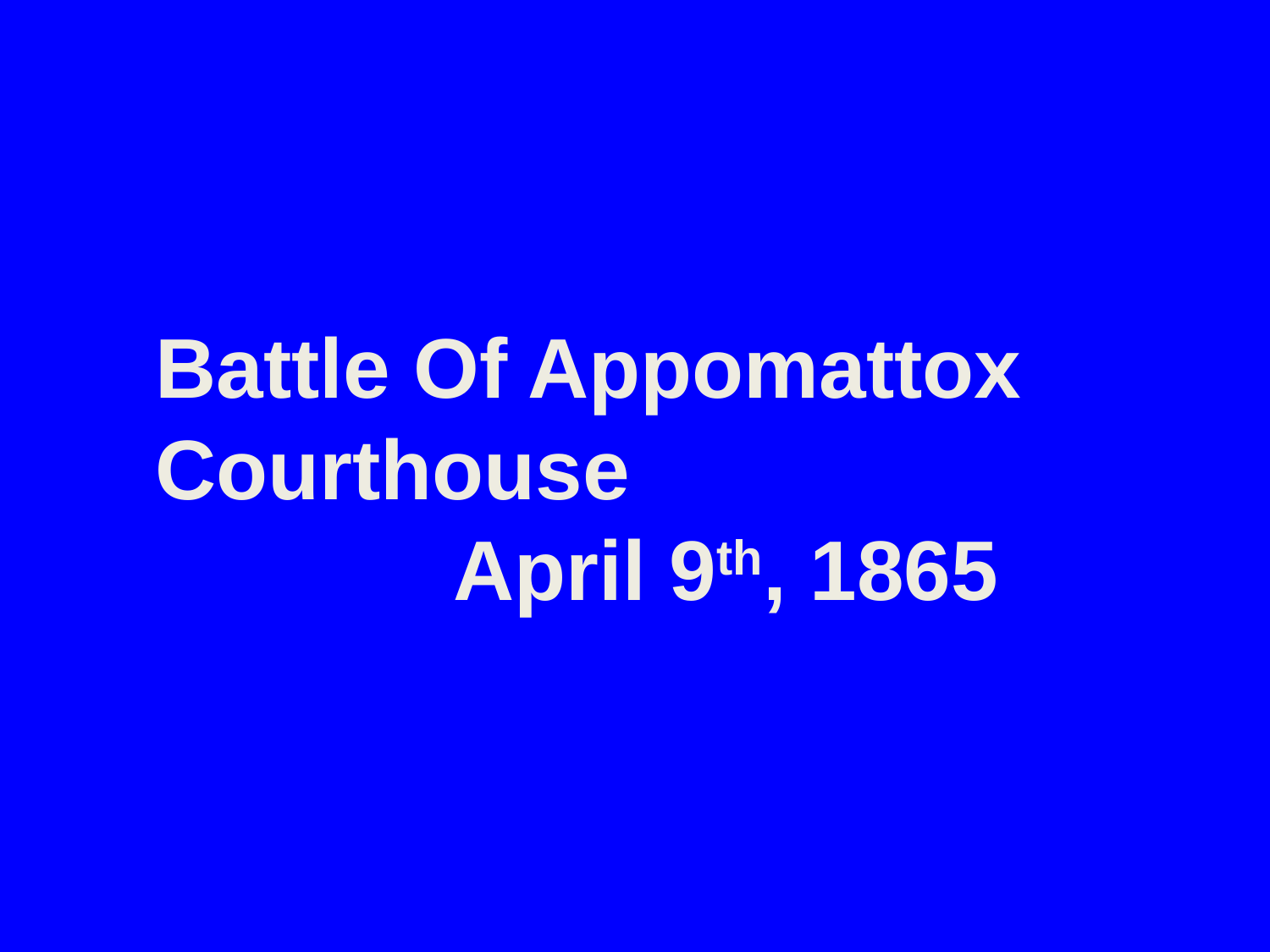

Battle Of Appomattox Courthouse
		  April 9th, 1865